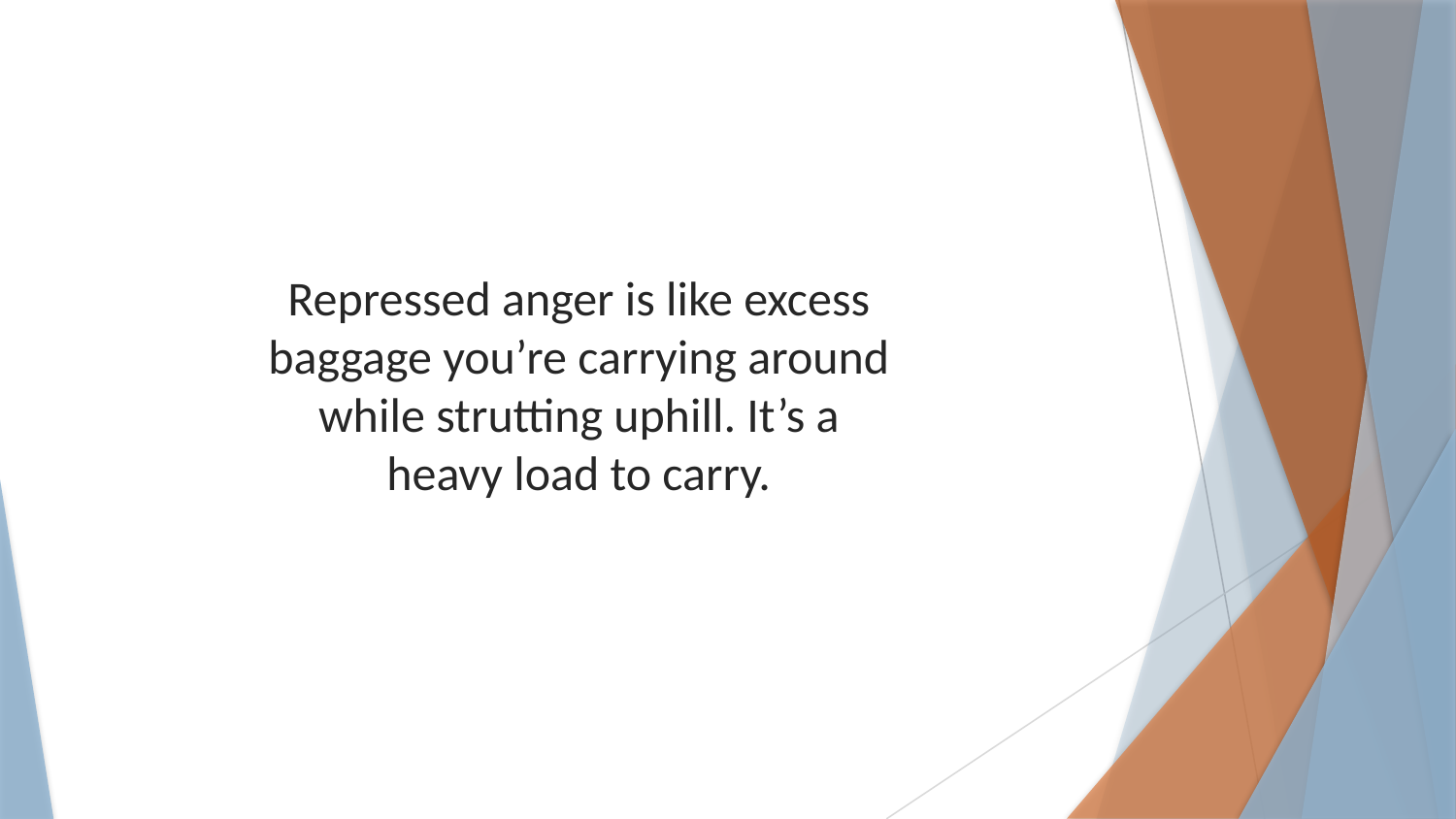

Repressed anger is like excess baggage you’re carrying around while strutting uphill. It’s a heavy load to carry.